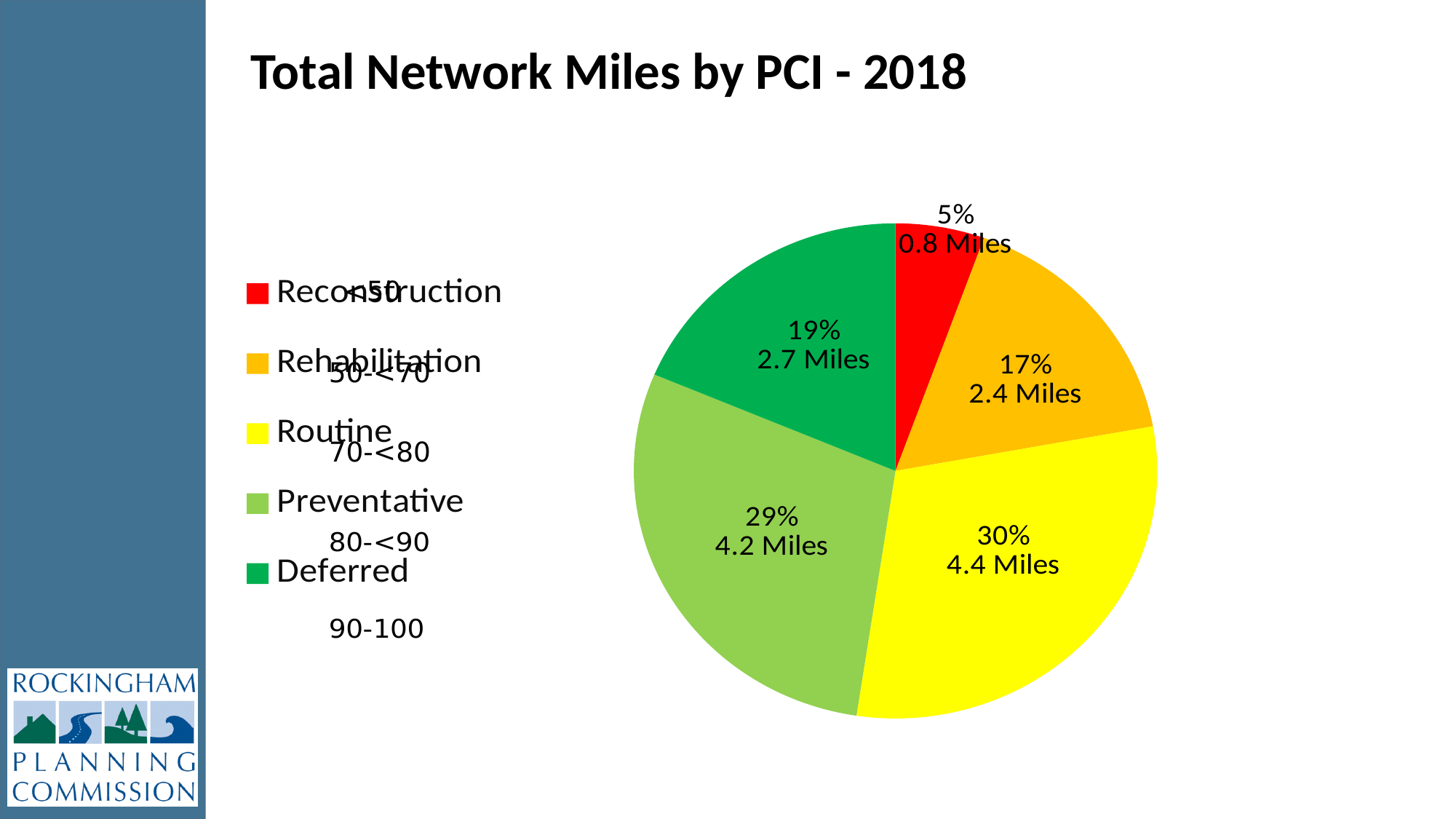

Total Network Miles by PCI - 2018

### Chart

| Category |  |
|---|---|
| Reconstruction | 0.7909090909090909 |
| Rehabilitation | 2.391477272727273 |
| Routine | 4.3545454545454545 |
| Preventative | 4.16969696969697 |
| Deferred | 2.681439393939394 |
<50
50-<70
70-<80